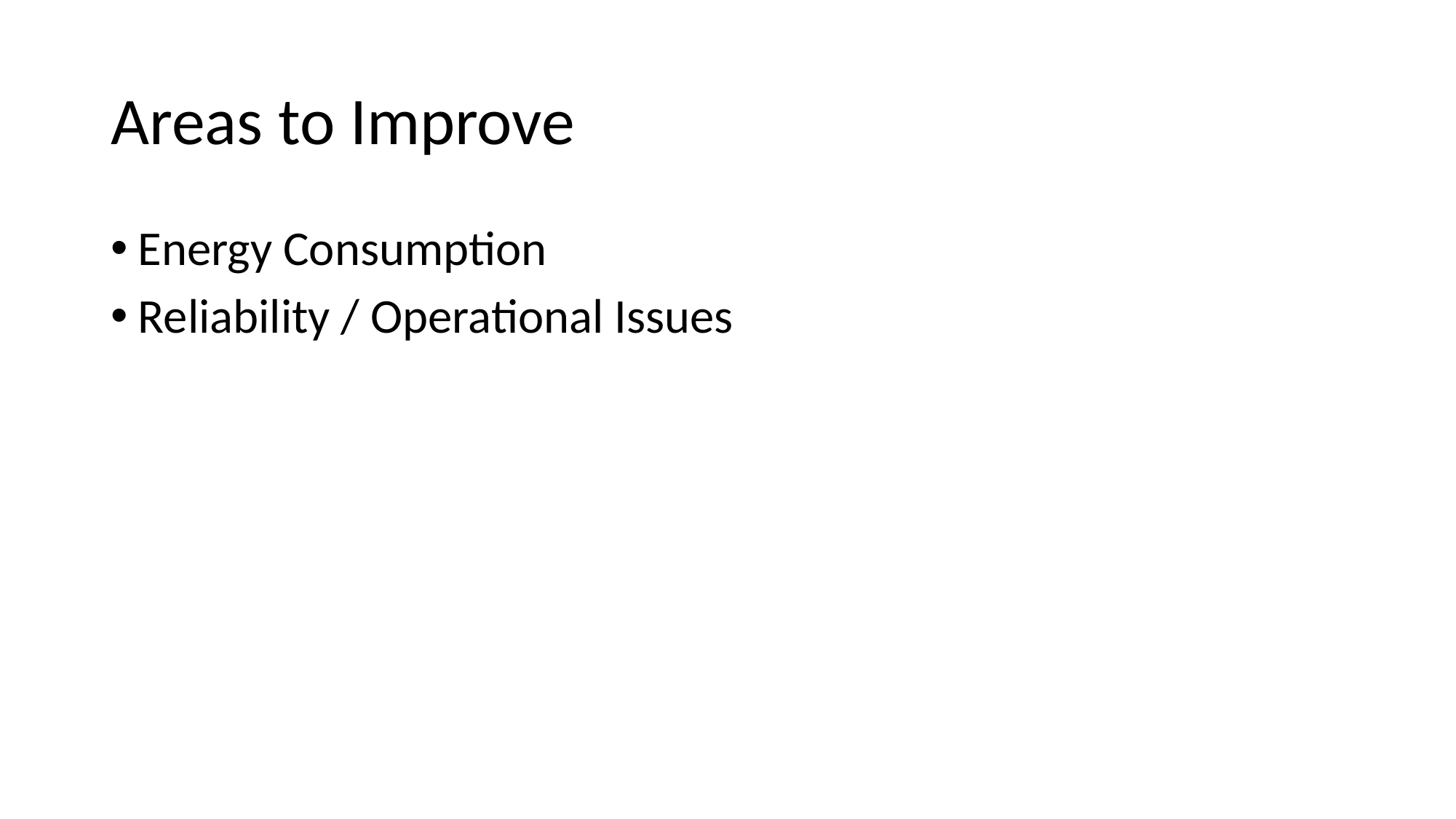

# Areas to Improve
Energy Consumption
Reliability / Operational Issues